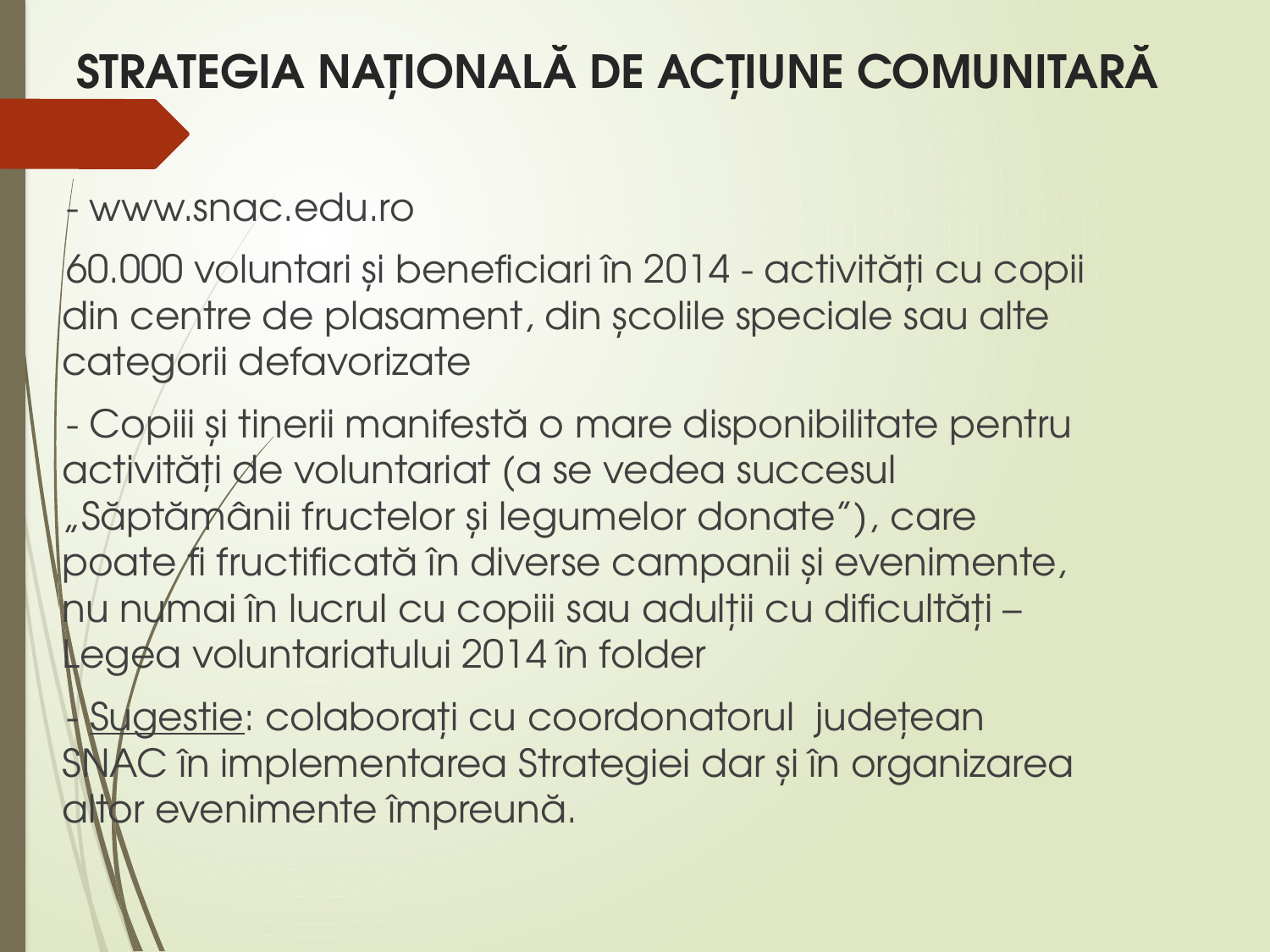

# STRATEGIA NAȚIONALĂ DE ACȚIUNE COMUNITARĂ
- www.snac.edu.ro
60.000 voluntari și beneficiari în 2014 - activități cu copii din centre de plasament, din școlile speciale sau alte categorii defavorizate
- Copiii și tinerii manifestă o mare disponibilitate pentru activități de voluntariat (a se vedea succesul „Săptămânii fructelor și legumelor donate”), care poate fi fructificată în diverse campanii și evenimente, nu numai în lucrul cu copiii sau adulții cu dificultăți – Legea voluntariatului 2014 în folder
- Sugestie: colaborați cu coordonatorul  județean SNAC în implementarea Strategiei dar și în organizarea altor evenimente împreună.